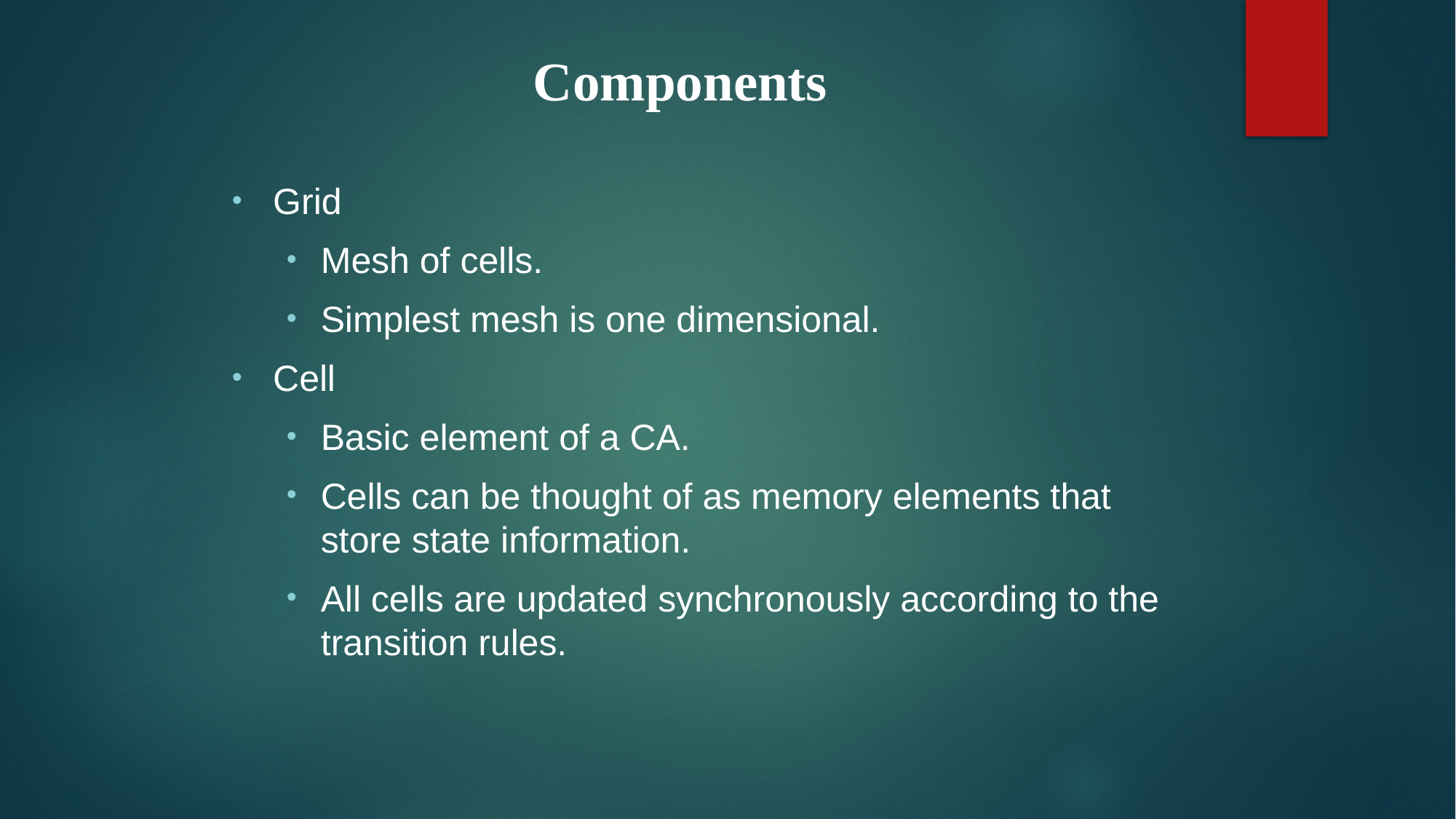

Components
Grid
Mesh of cells.
Simplest mesh is one dimensional.
Cell
Basic element of a CA.
Cells can be thought of as memory elements that store state information.
All cells are updated synchronously according to the transition rules.